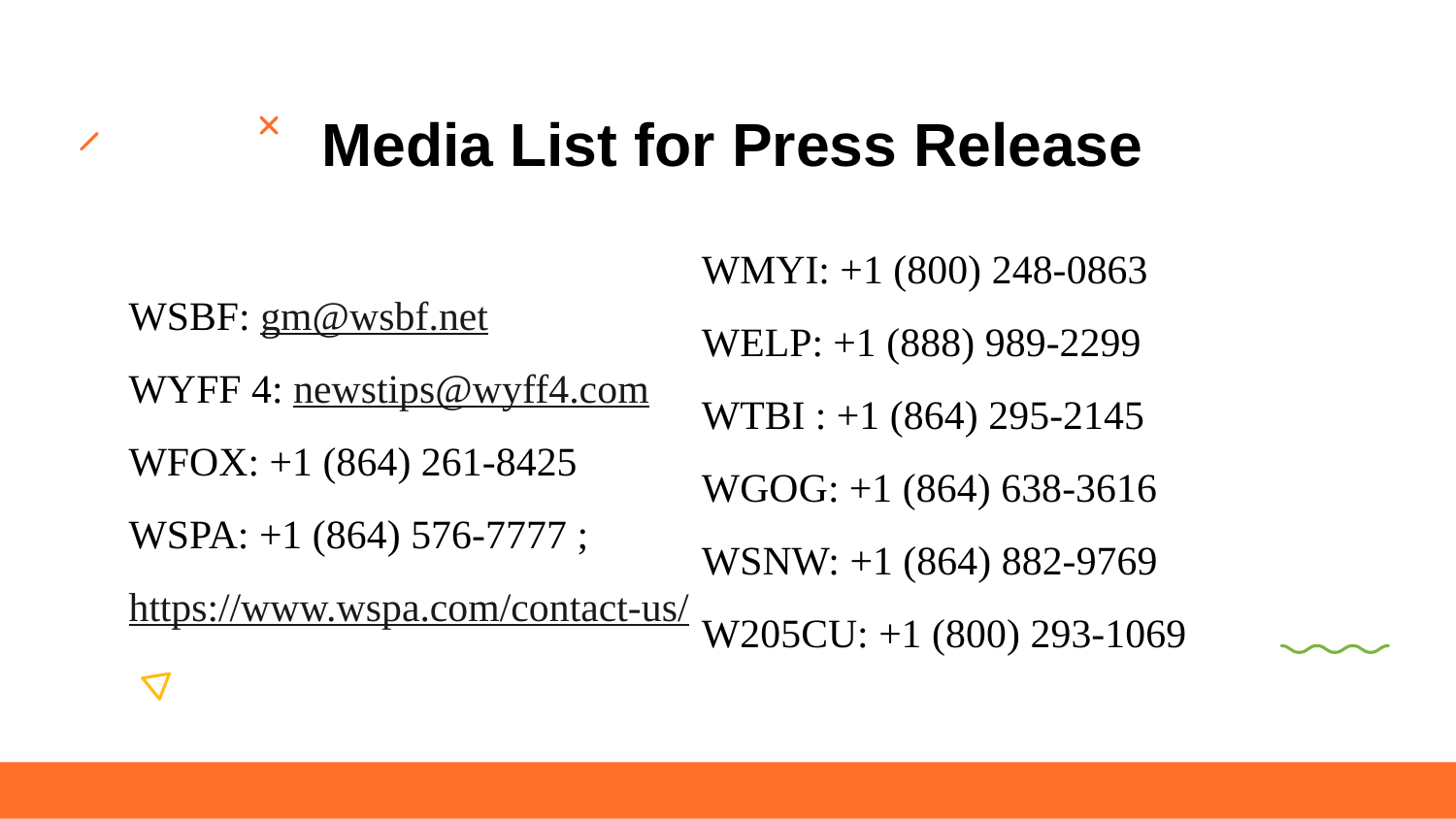

Media List for Press Release
WMYI: +1 (800) 248-0863
WELP: +1 (888) 989-2299
WTBI : +1 (864) 295-2145
WGOG: +1 (864) 638-3616
WSNW: +1 (864) 882-9769
W205CU: +1 (800) 293-1069
WSBF: gm@wsbf.net
WYFF 4: newstips@wyff4.com
WFOX: +1 (864) 261-8425
WSPA: +1 (864) 576-7777 ; https://www.wspa.com/contact-us/